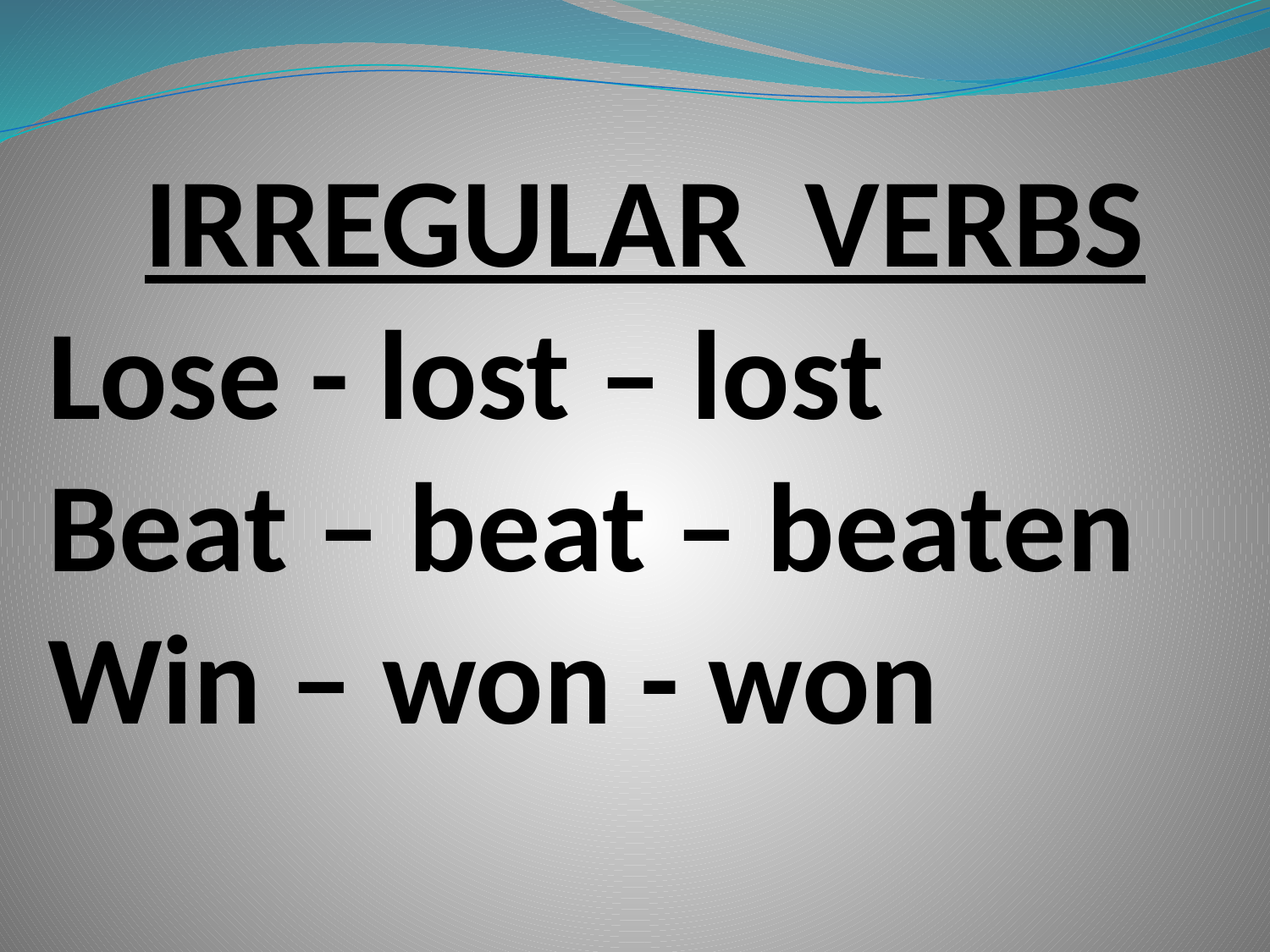

IRREGULAR  VERBS
Lose - lost – lost
Beat – beat – beaten
Win – won - won